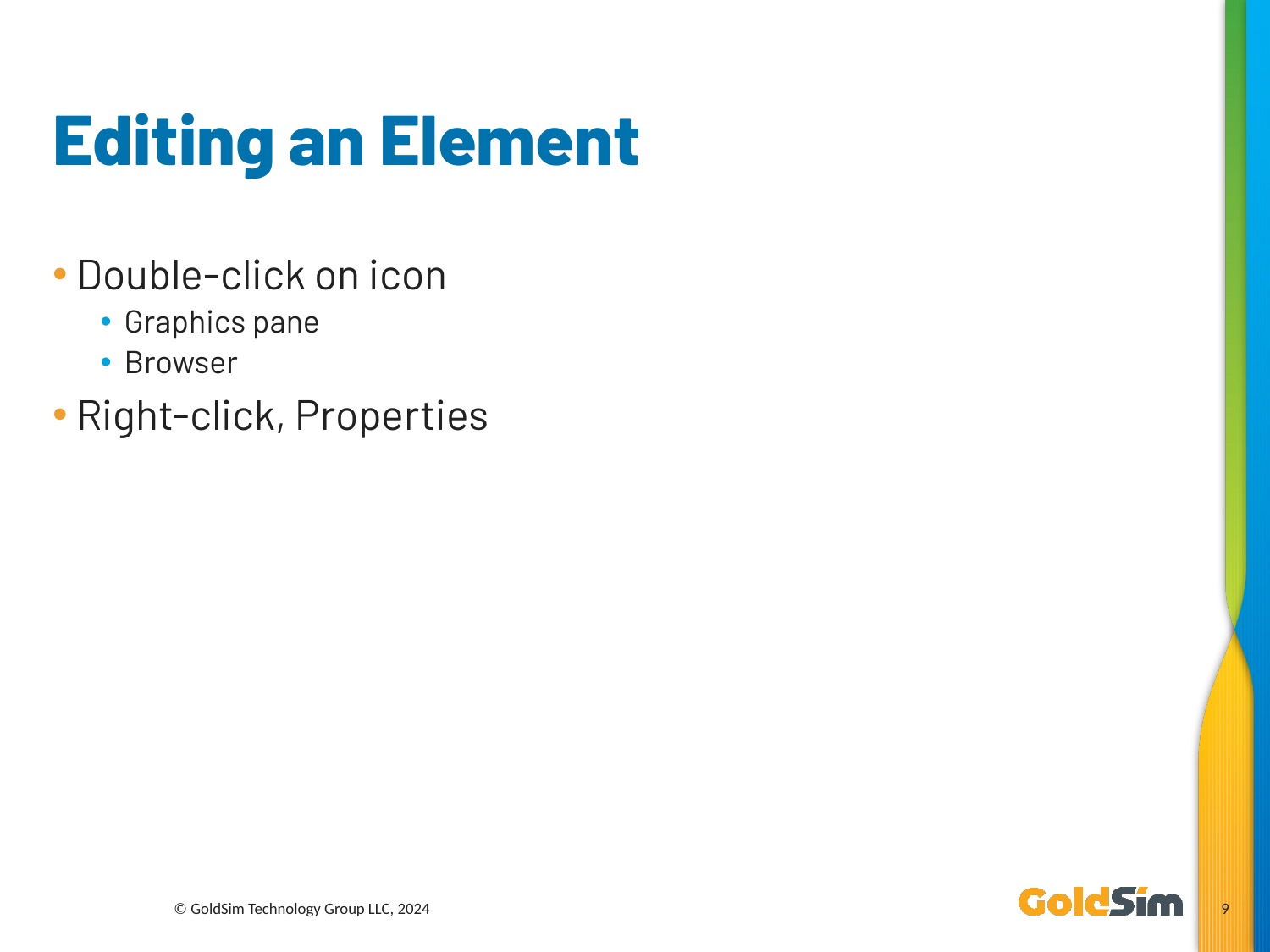

# Editing an Element
Double-click on icon
Graphics pane
Browser
Right-click, Properties
© GoldSim Technology Group LLC, 2024
9